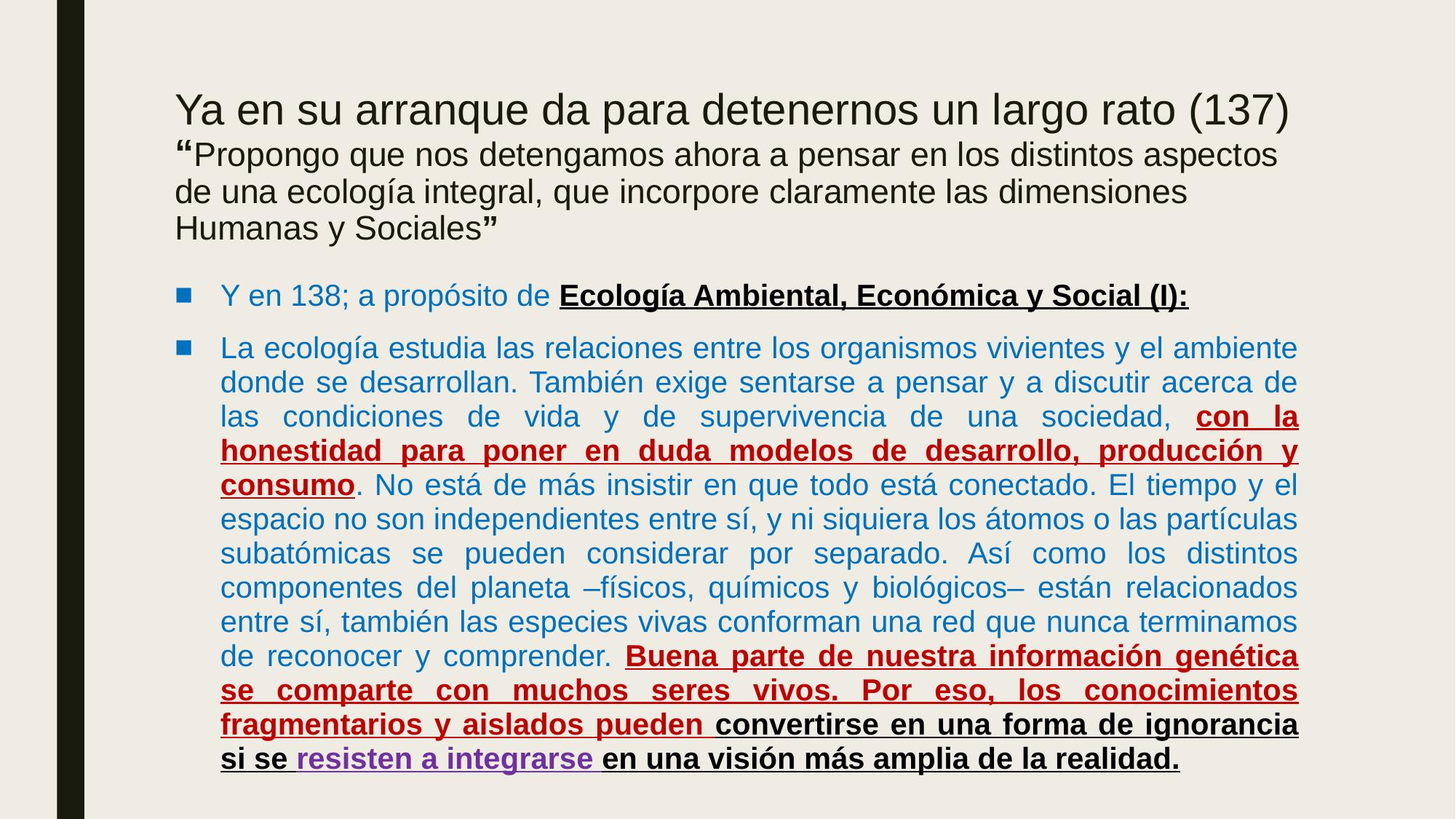

# Ya en su arranque da para detenernos un largo rato (137) “Propongo que nos detengamos ahora a pensar en los distintos aspectos de una ecología integral, que incorpore claramente las dimensiones Humanas y Sociales”
Y en 138; a propósito de Ecología Ambiental, Económica y Social (I):
La ecología estudia las relaciones entre los organismos vivientes y el ambiente donde se desarrollan. También exige sentarse a pensar y a discutir acerca de las condiciones de vida y de supervivencia de una sociedad, con la honestidad para poner en duda modelos de desarrollo, producción y consumo. No está de más insistir en que todo está conectado. El tiempo y el espacio no son independientes entre sí, y ni siquiera los átomos o las partículas subatómicas se pueden considerar por separado. Así como los distintos componentes del planeta –físicos, químicos y biológicos– están relacionados entre sí, también las especies vivas conforman una red que nunca terminamos de reconocer y comprender. Buena parte de nuestra información genética se comparte con muchos seres vivos. Por eso, los conocimientos fragmentarios y aislados pueden convertirse en una forma de ignorancia si se resisten a integrarse en una visión más amplia de la realidad.